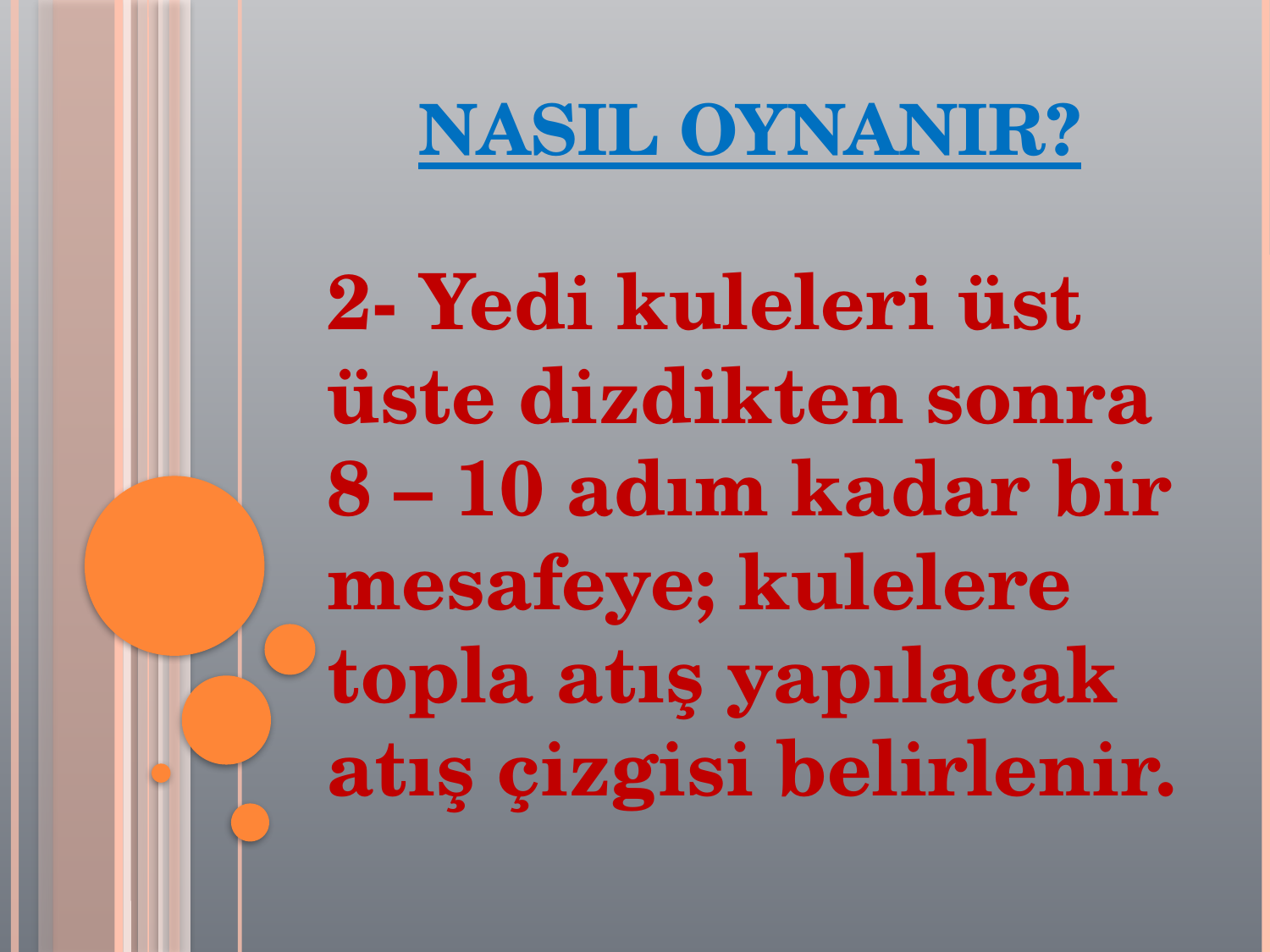

# NASIL OYNANIR?
2- Yedi kuleleri üst üste dizdikten sonra 8 – 10 adım kadar bir mesafeye; kulelere topla atış yapılacak atış çizgisi belirlenir.